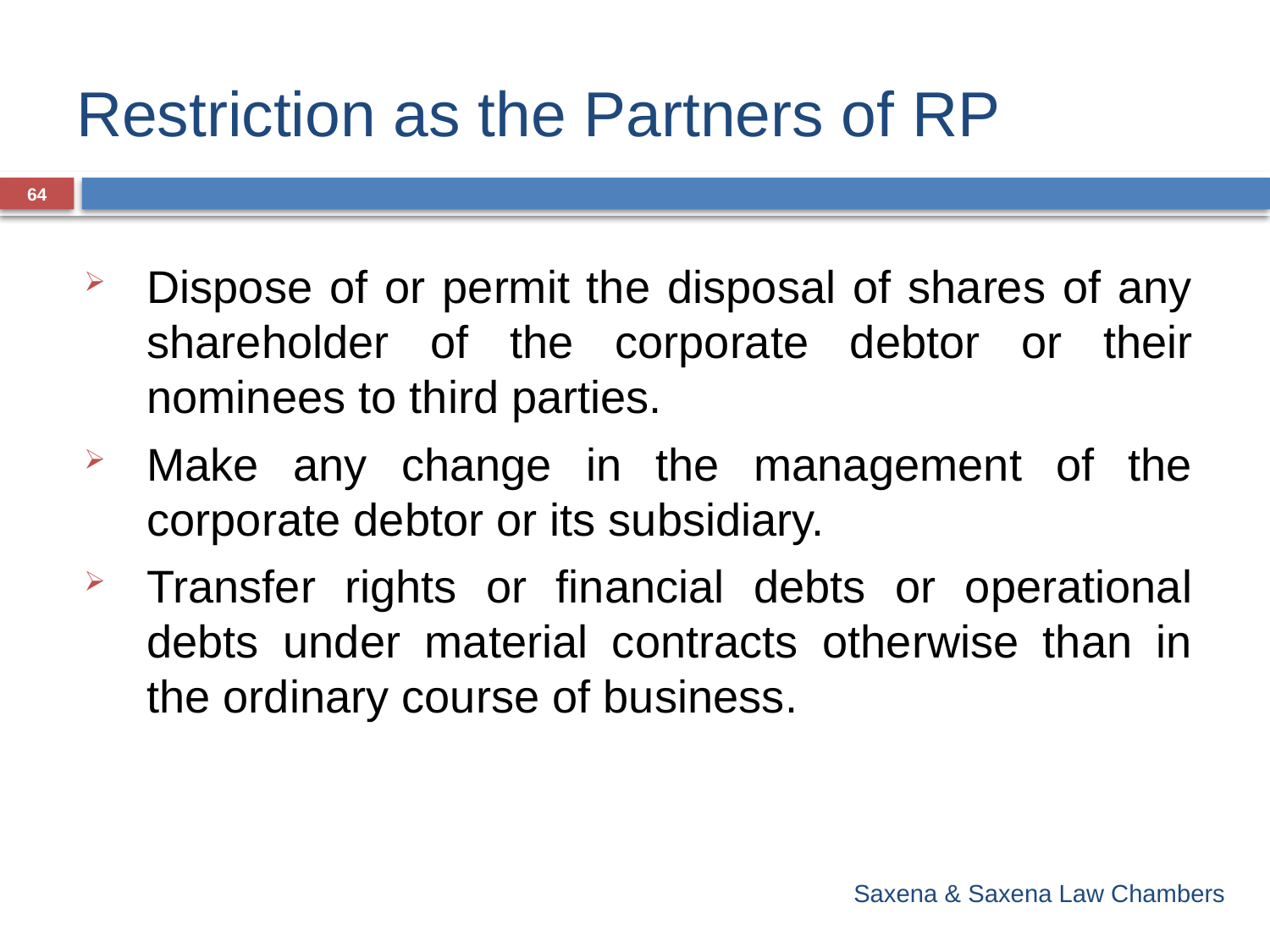

# Restriction as the Partners of RP
64

Dispose of or permit the disposal of shares of any shareholder of the corporate debtor or their nominees to third parties.
Make any change in the management of the corporate debtor or its subsidiary.
Transfer rights or financial debts or operational debts under material contracts otherwise than in the ordinary course of business.

Saxena & Saxena Law Chambers